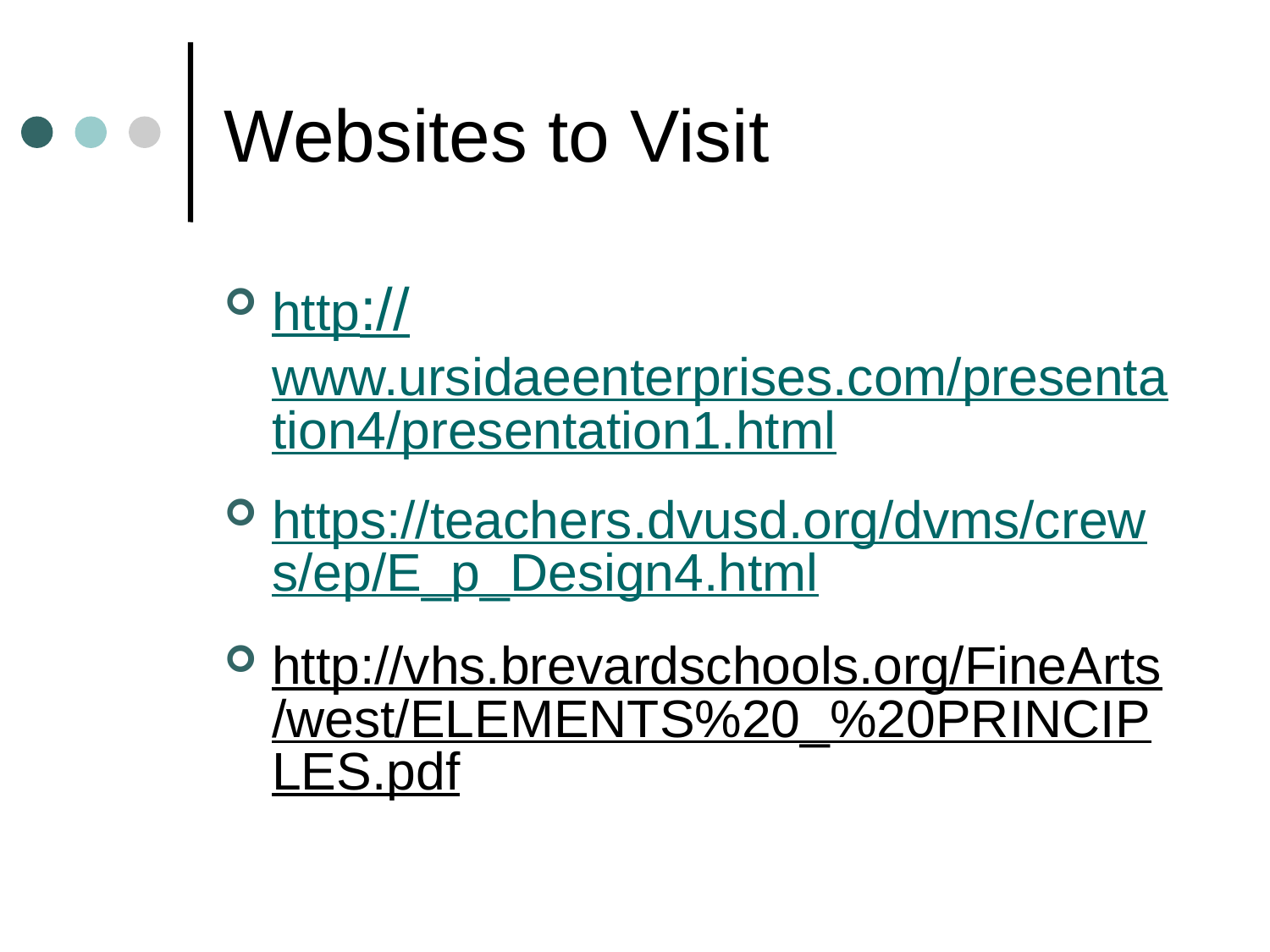

# Websites to Visit
http://www.ursidaeenterprises.com/presentation4/presentation1.html
https://teachers.dvusd.org/dvms/crews/ep/E_p_Design4.html
http://vhs.brevardschools.org/FineArts/west/ELEMENTS%20_%20PRINCIPLES.pdf